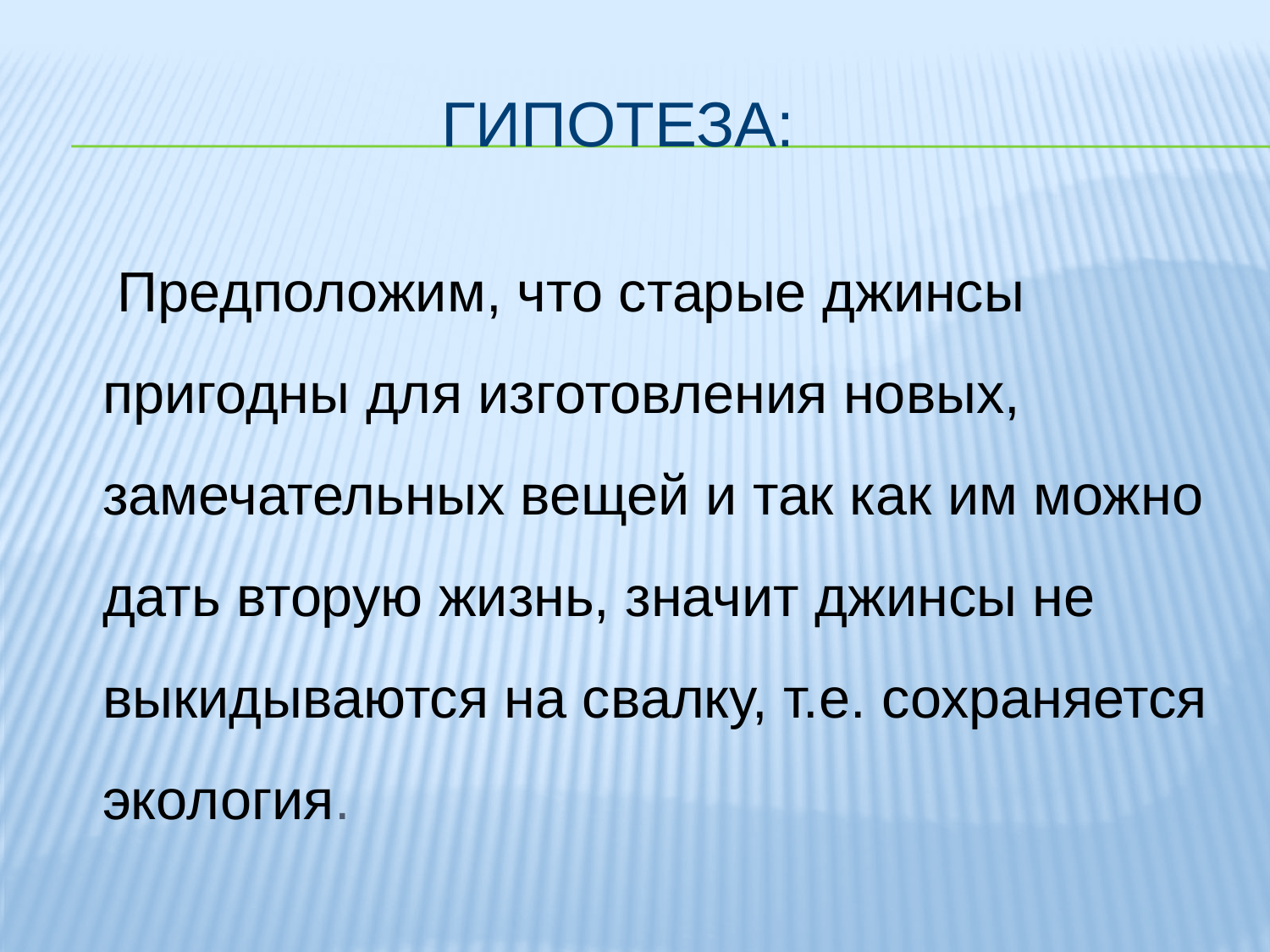

# Гипотеза:
    Предположим, что старые джинсы пригодны для изготовления новых, замечательных вещей и так как им можно дать вторую жизнь, значит джинсы не выкидываются на свалку, т.е. сохраняется экология.